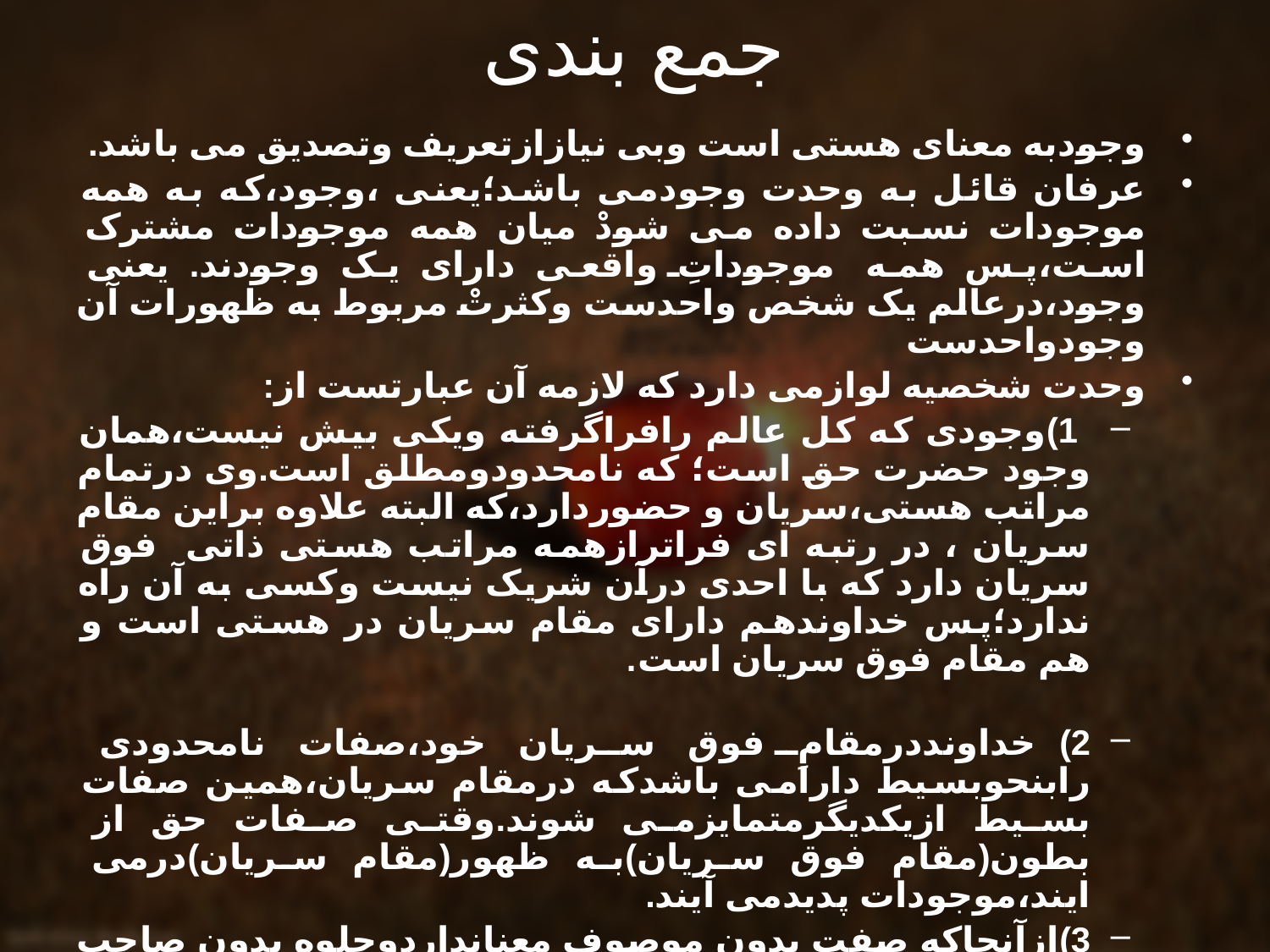

# جمع بندی
وجودبه معنای هستی است وبی نيازازتعريف وتصديق می باشد.
عرفان قائل به وحدت وجودمی باشد؛يعنی ،وجود،که به همه موجودات نسبت داده می شودْ ميان همه موجودات مشترک است،پس همه موجوداتِ واقعی دارای يک وجودند. يعنی وجود،درعالم يک شخص واحدست وکثرتْ مربوط به ظهورات آن وجودواحدست
وحدت شخصيه لوازمی دارد که لازمه آن عبارتست از:
 1)وجودی که کل عالم رافراگرفته ويکی بيش نيست،همان وجود حضرت حق است؛ که نامحدودومطلق است.وی درتمام مراتب هستی،سريان و حضوردارد،که البته علاوه براين مقام سريان ، در رتبه ای فراترازهمه مراتب هستی ذاتی  فوق سريان دارد که با احدی درآن شريک نيست وکسی به آن راه ندارد؛پس خداوندهم دارای مقام سريان در هستی است و هم مقام فوق سريان است.
2)خداونددرمقامِ فوق سريان خود،صفات نامحدودی رابنحوبسيط دارامی باشدکه درمقام سريان،همين صفات بسيط ازيکديگرمتمايزمی شوند.وقتی صفات حق از بطون(مقام فوق سريان)به ظهور(مقام سريان)درمی ايند،موجودات پديدمی آيند.
3)ازآنجاکه صفت بدون موصوف معنانداردوجلوه بدون صاحب جلوه باقي نخواهد بود؛پس تجلی،وجودی جدای ازحق ندارد.پس بايدگفت؛درهرمرتبه اين خداوندست که به رنگ وبوی خاصی درآمده است و درهرمرتبه ذات باصفت ممتازی ازخود مقارن شده است،که درنتيجه اين مقارنتْ اسم،تجلی وياموجودات پديدمی آيند.